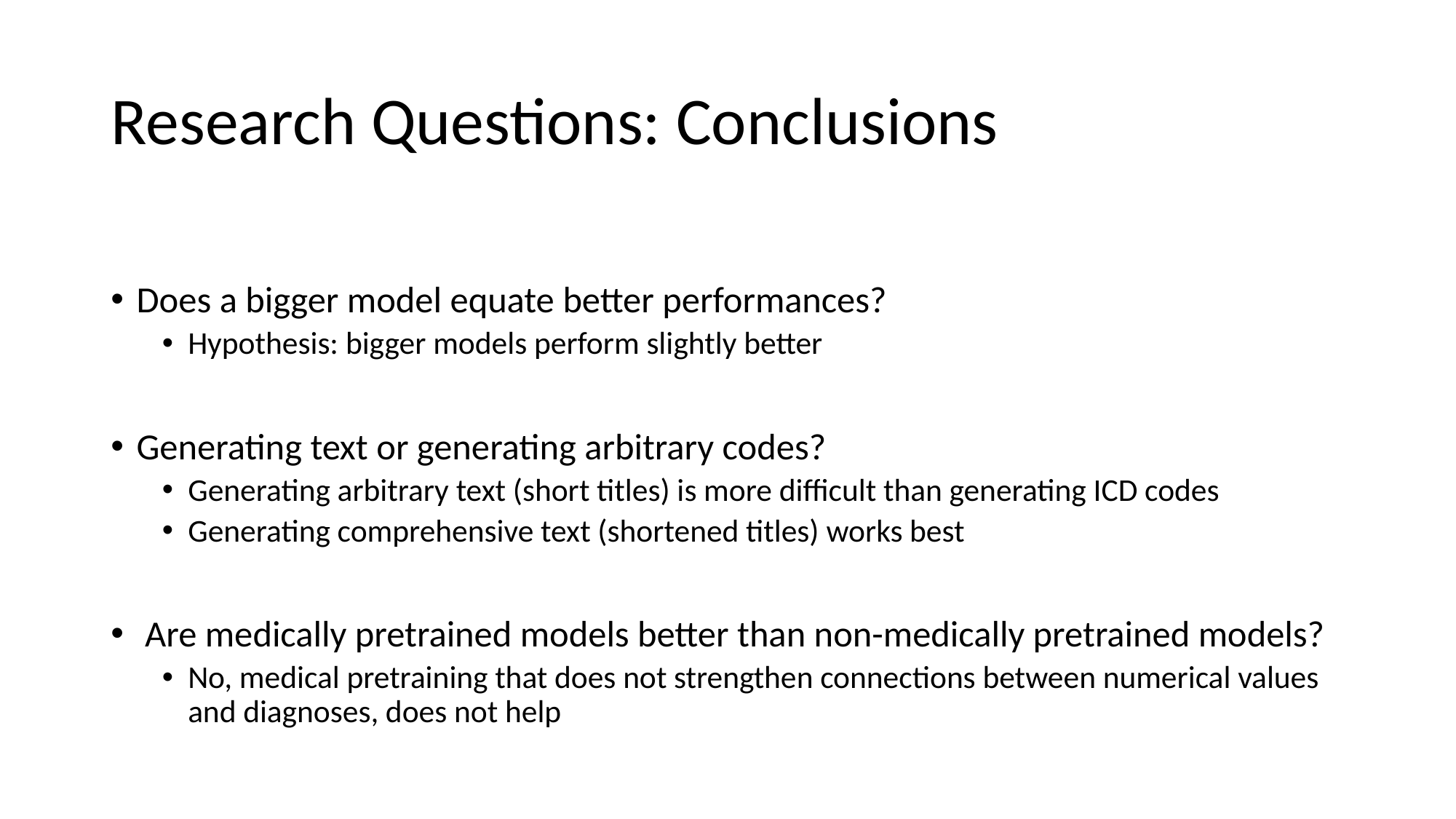

# Research Questions: Conclusions

Does a bigger model equate better performances?
Hypothesis: bigger models perform slightly better

Generating text or generating arbitrary codes?
Generating arbitrary text (short titles) is more difficult than generating ICD codes
Generating comprehensive text (shortened titles) works best

 Are medically pretrained models better than non-medically pretrained models?
No, medical pretraining that does not strengthen connections between numerical values and diagnoses, does not help